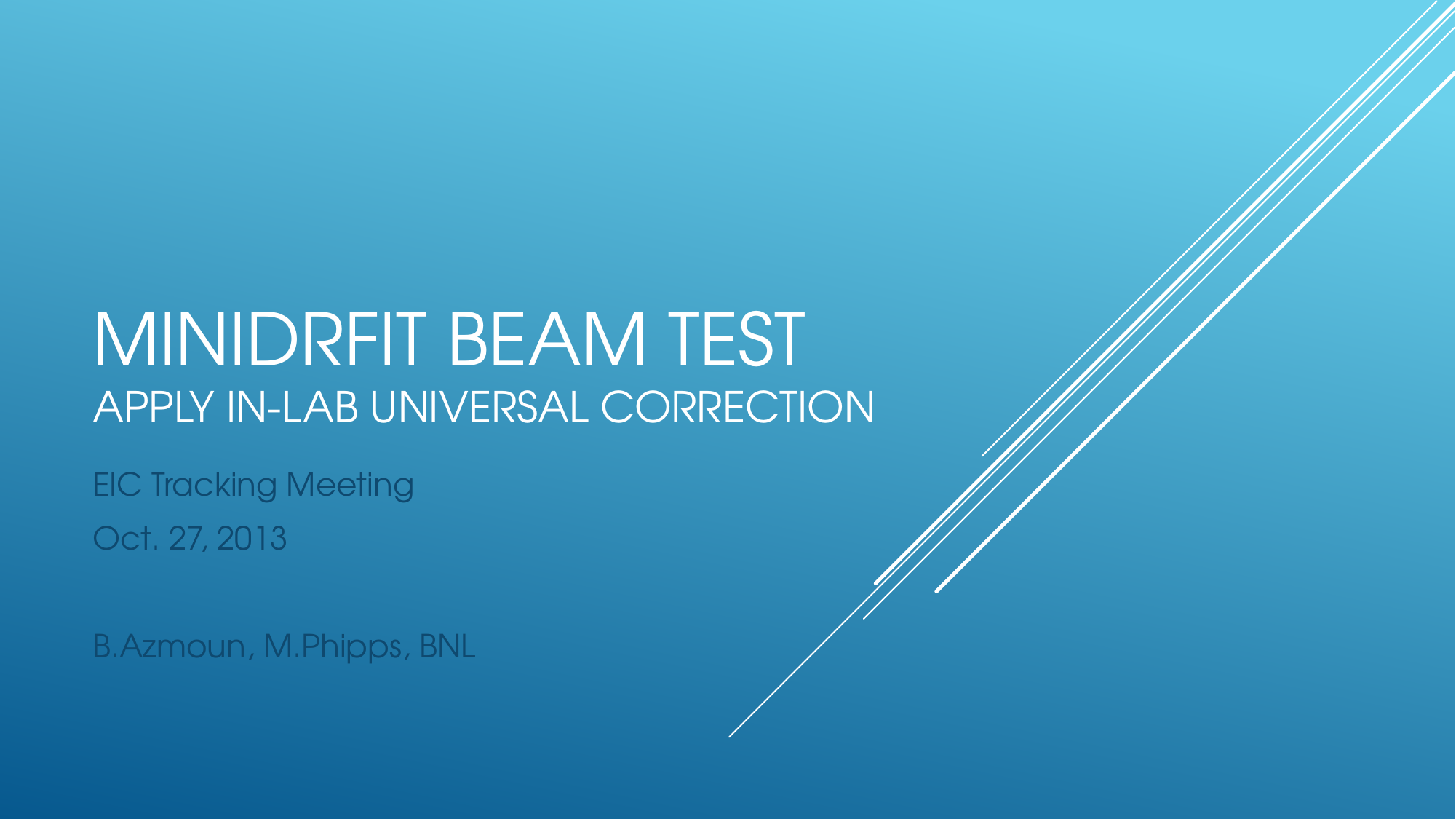

# Minidrfit Beam Test apply in-lab universal correction
EIC Tracking Meeting
Oct. 27, 2013

B.Azmoun, M.Phipps, BNL